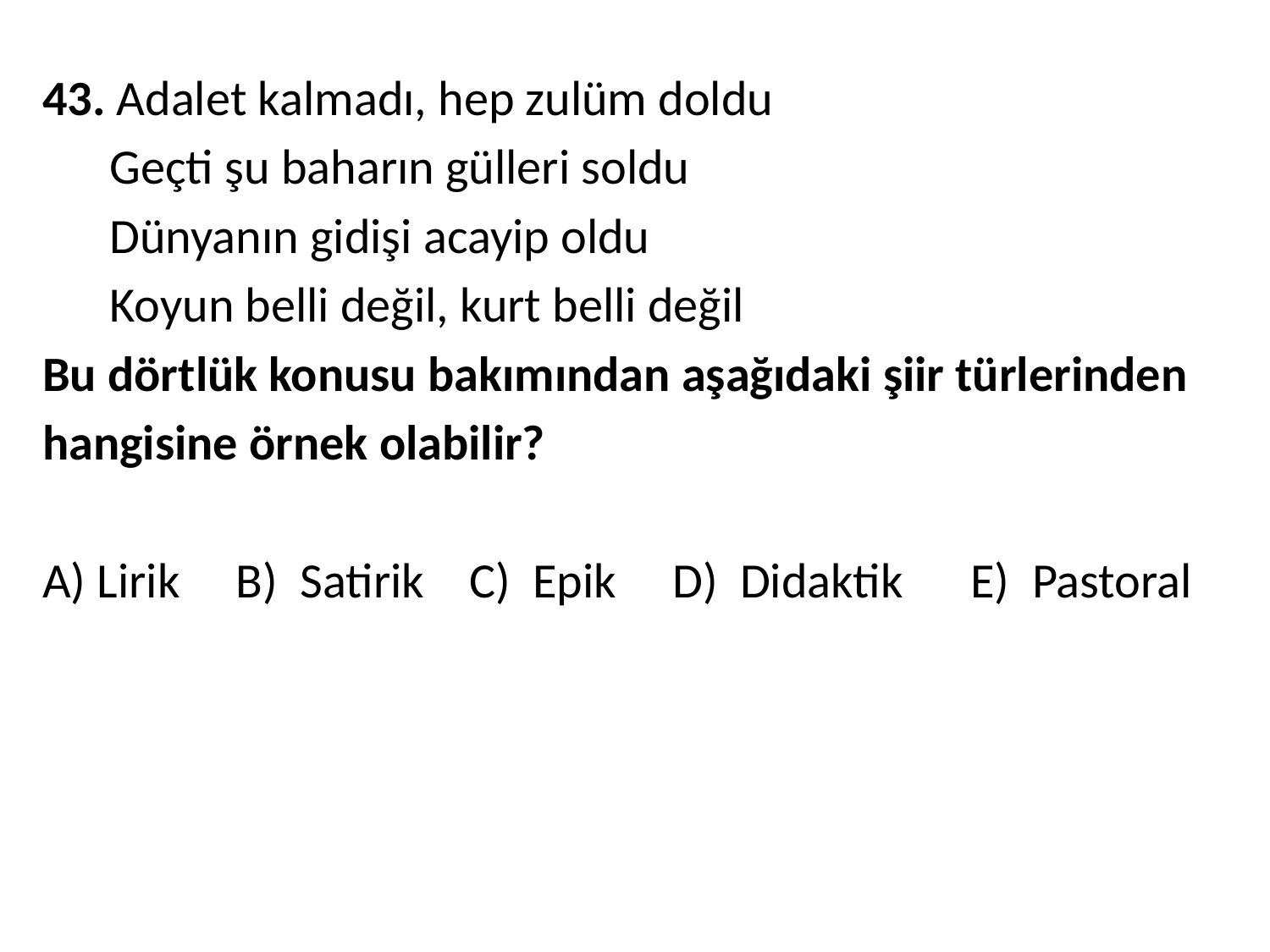

43. Adalet kalmadı, hep zulüm doldu
      Geçti şu baharın gülleri soldu
      Dünyanın gidişi acayip oldu
      Koyun belli değil, kurt belli değil
Bu dörtlük konusu bakımından aşağıdaki şiir türlerinden
hangisine örnek olabilir?

A) Lirik     B)  Satirik    C)  Epik     D)  Didaktik      E)  Pastoral